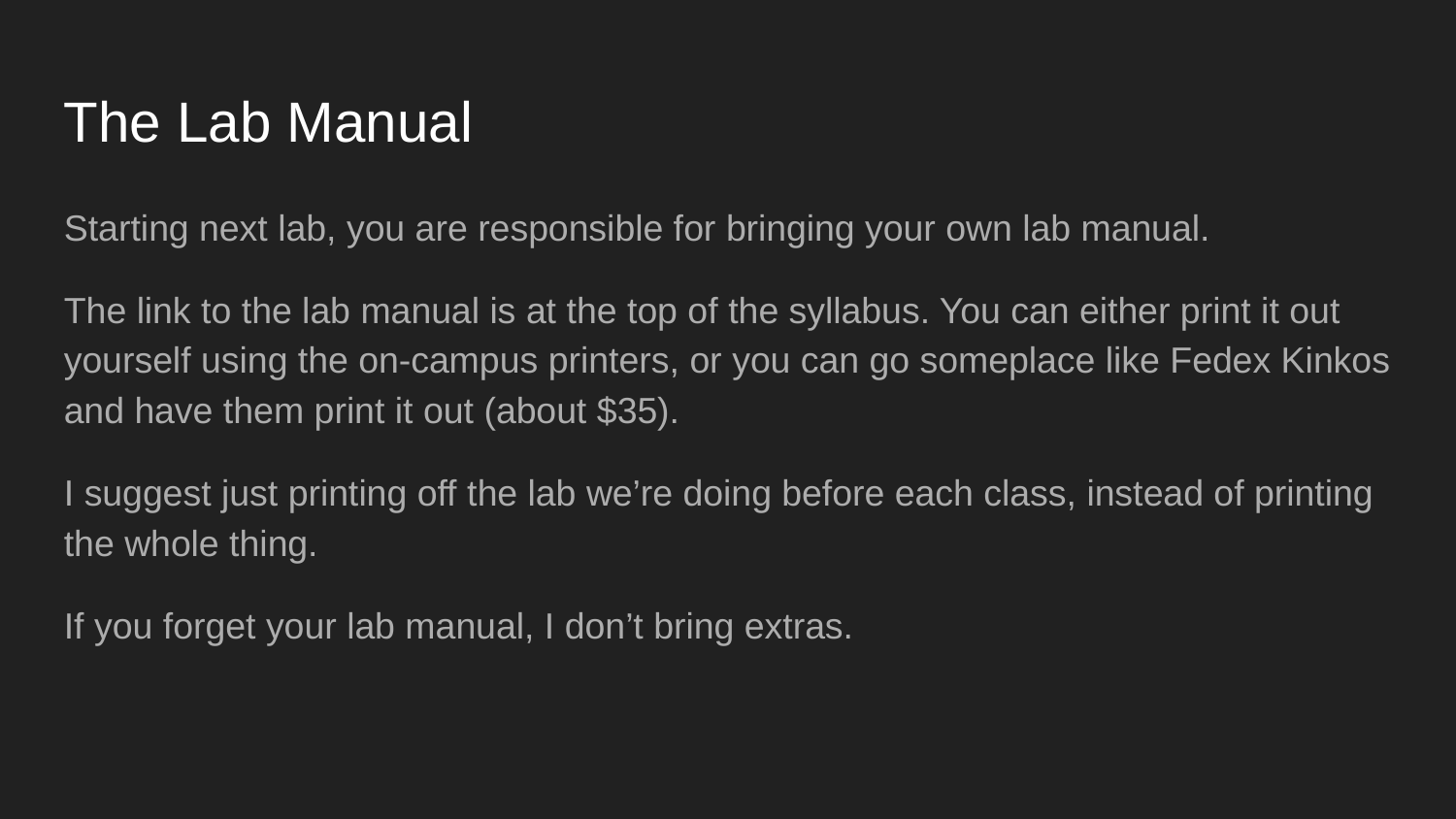

The Lab Manual
Starting next lab, you are responsible for bringing your own lab manual.
The link to the lab manual is at the top of the syllabus. You can either print it out yourself using the on-campus printers, or you can go someplace like Fedex Kinkos and have them print it out (about $35).
I suggest just printing off the lab we’re doing before each class, instead of printing the whole thing.
If you forget your lab manual, I don’t bring extras.